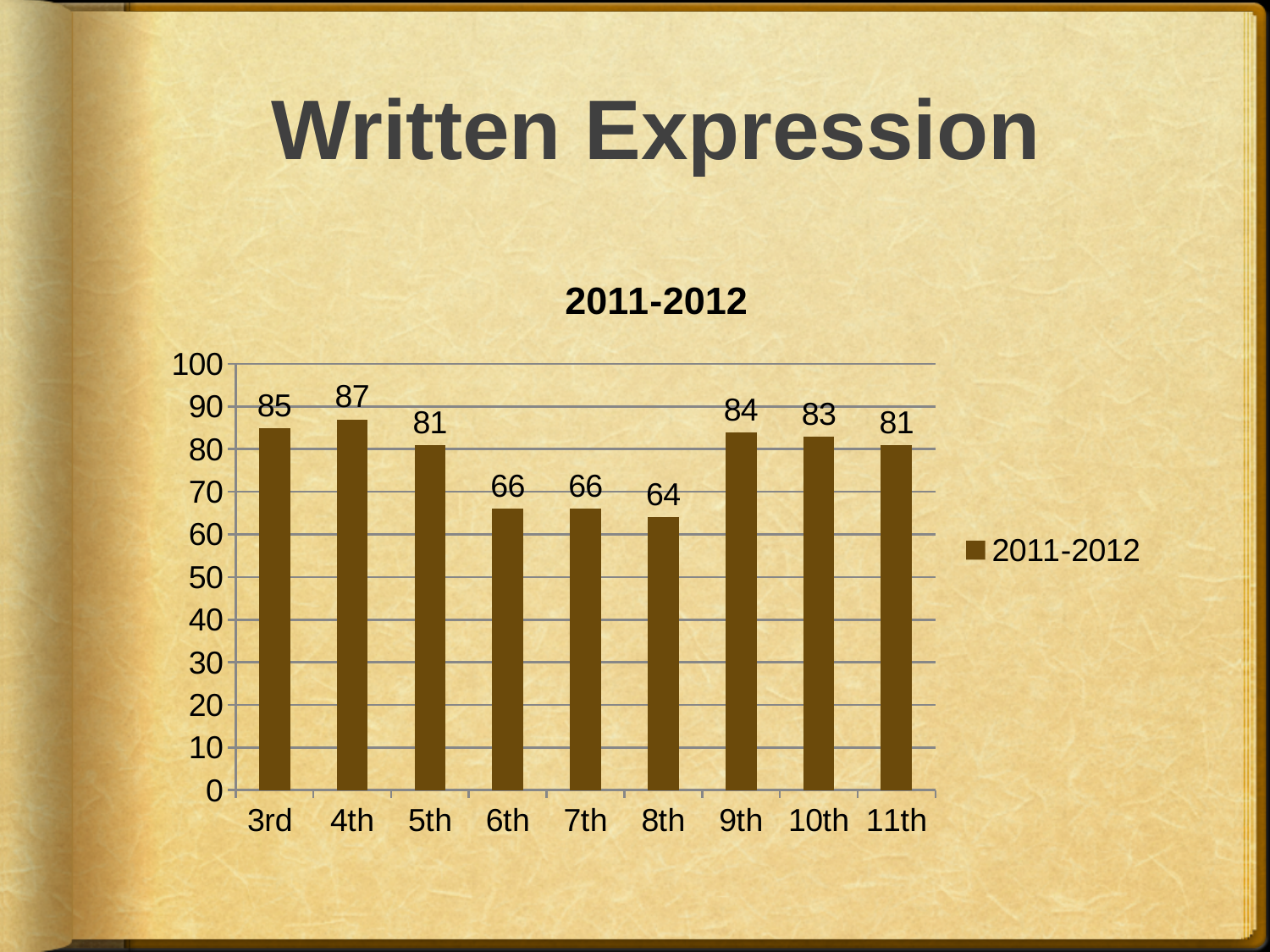

# Written Expression

### Chart:

| Category | 2011-2012 |
|---|---|
| 3rd  | 85.0 |
| 4th | 87.0 |
| 5th | 81.0 |
| 6th | 66.0 |
| 7th | 66.0 |
| 8th | 64.0 |
| 9th | 84.0 |
| 10th | 83.0 |
| 11th | 81.0 |